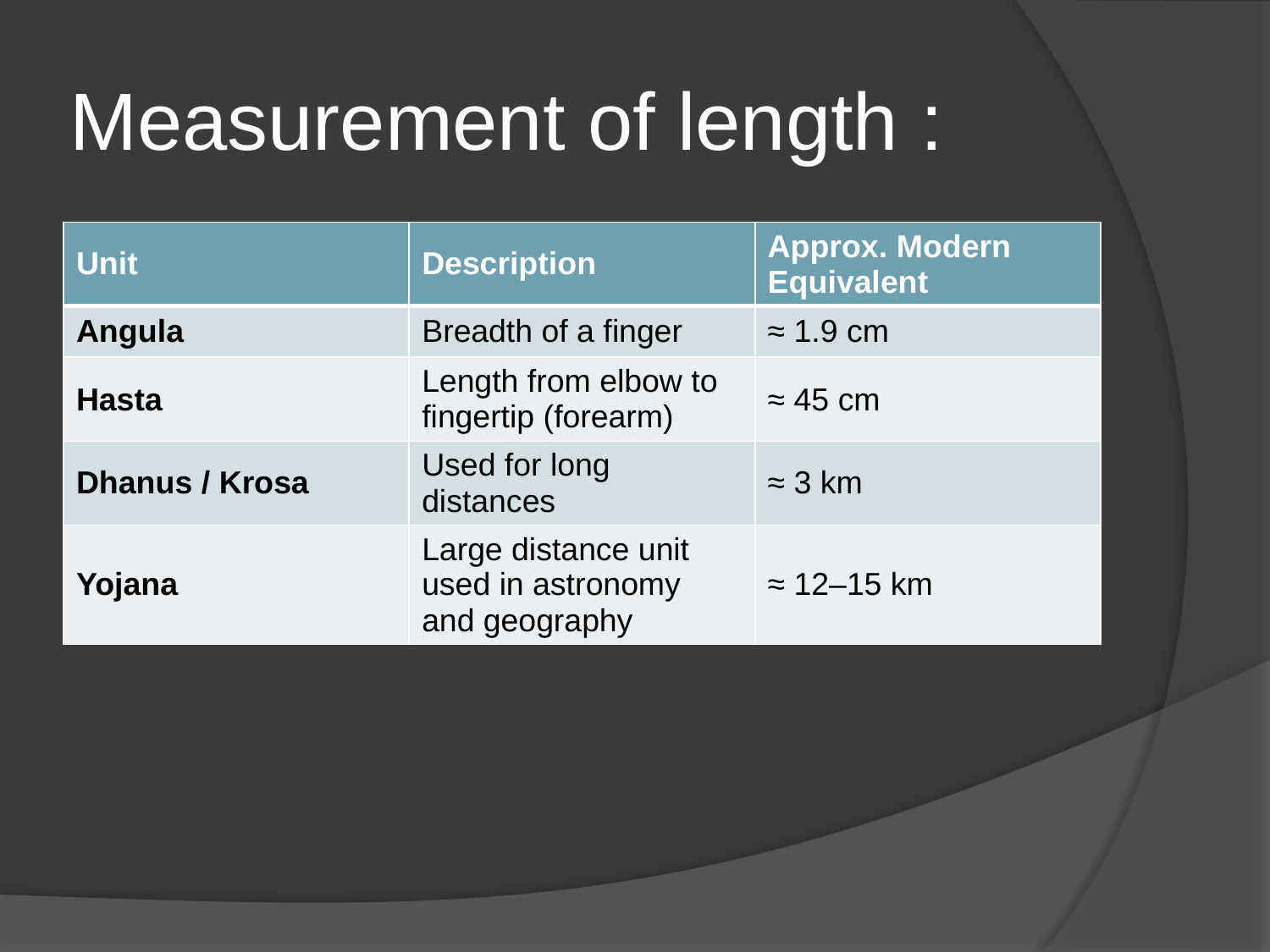

# Measurement of length :
| Unit | Description | Approx. Modern Equivalent |
| --- | --- | --- |
| Angula | Breadth of a finger | ≈ 1.9 cm |
| Hasta | Length from elbow to fingertip (forearm) | ≈ 45 cm |
| Dhanus / Krosa | Used for long distances | ≈ 3 km |
| Yojana | Large distance unit used in astronomy and geography | ≈ 12–15 km |